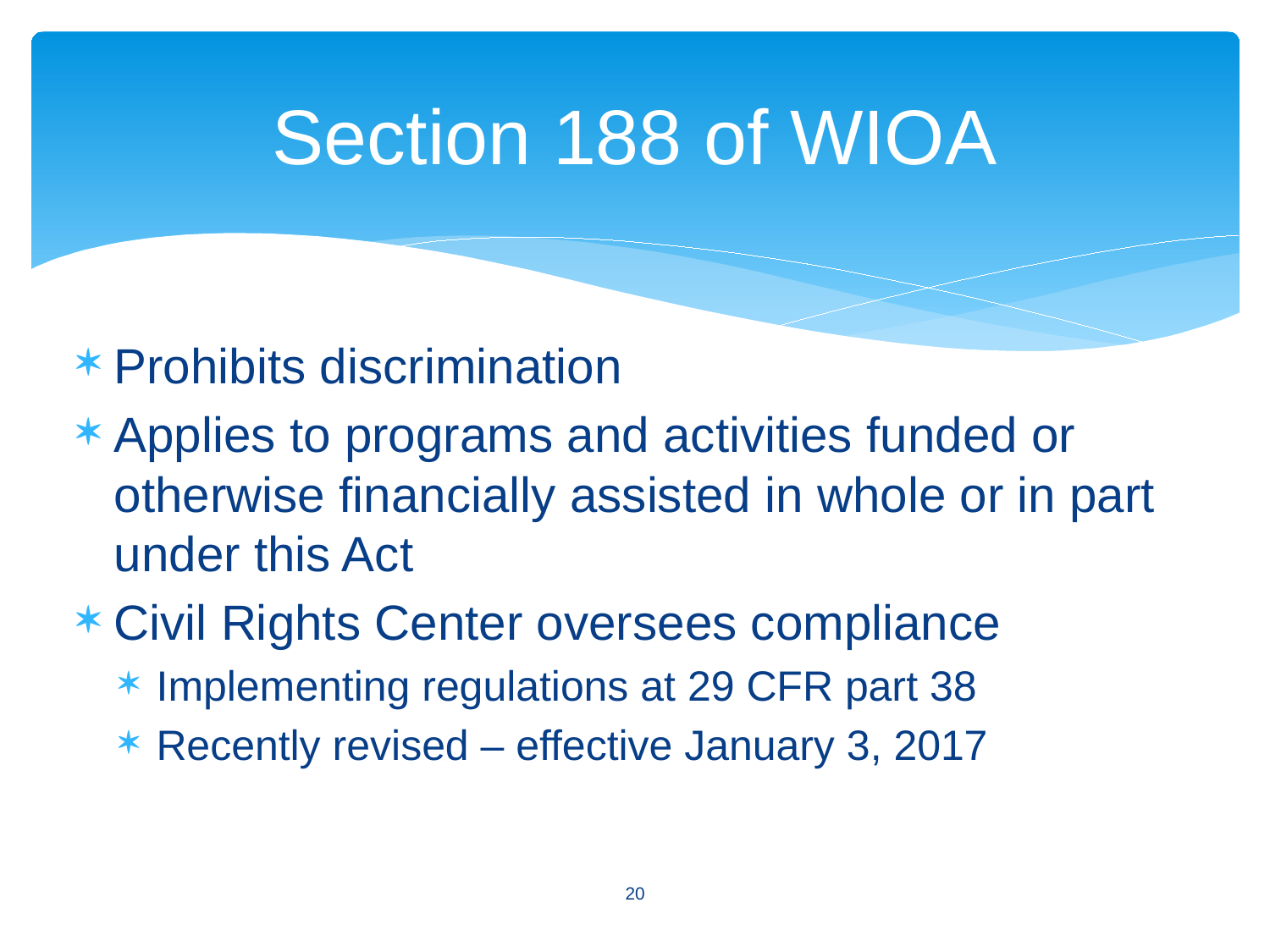

# Section 188 of WIOA
Prohibits discrimination
Applies to programs and activities funded or otherwise financially assisted in whole or in part under this Act
Civil Rights Center oversees compliance
Implementing regulations at 29 CFR part 38
Recently revised – effective January 3, 2017

20